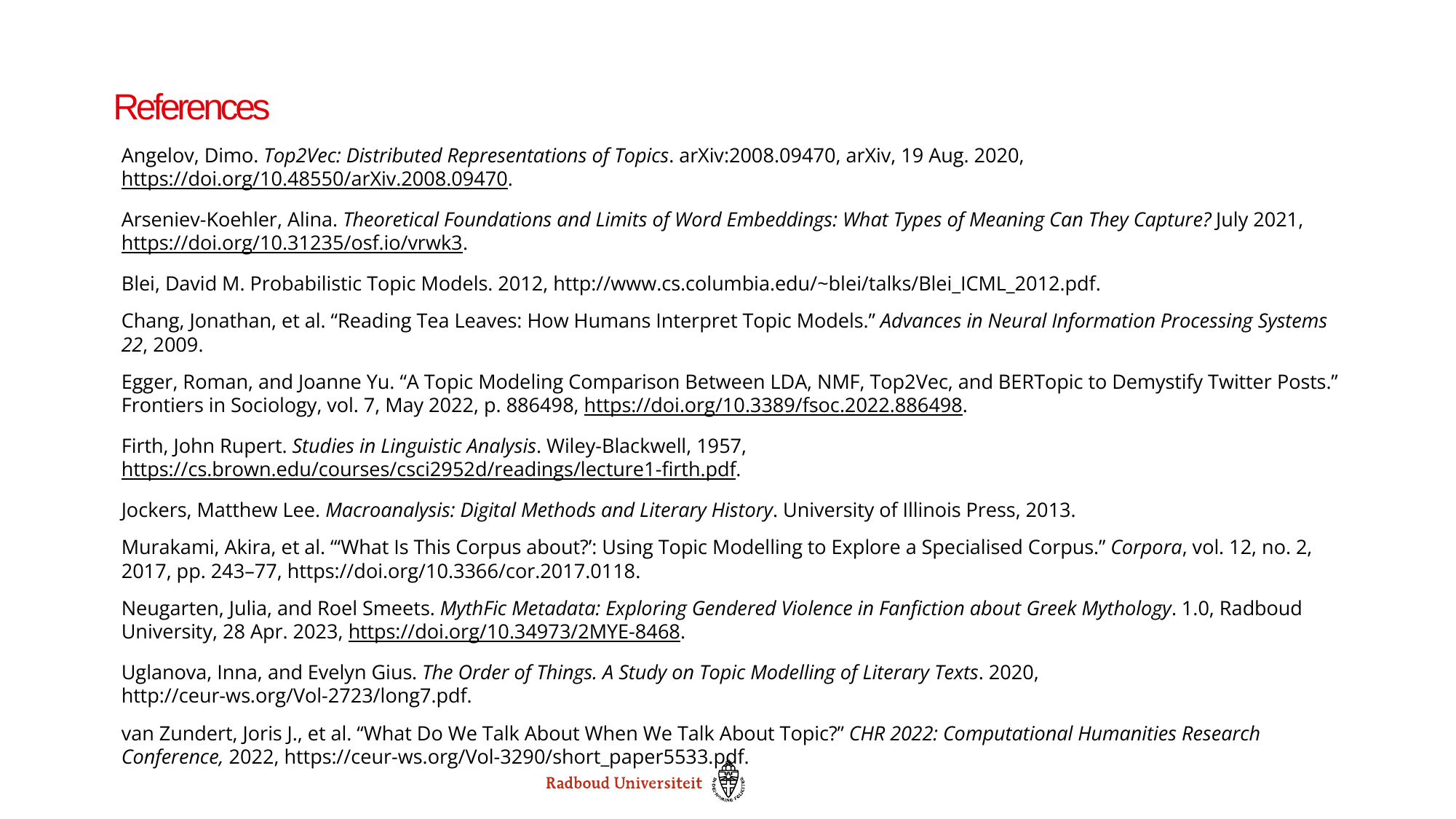

# References
Angelov, Dimo. Top2Vec: Distributed Representations of Topics. arXiv:2008.09470, arXiv, 19 Aug. 2020, https://doi.org/10.48550/arXiv.2008.09470.
Arseniev-Koehler, Alina. Theoretical Foundations and Limits of Word Embeddings: What Types of Meaning Can They Capture? July 2021, https://doi.org/10.31235/osf.io/vrwk3.
Blei, David M. Probabilistic Topic Models. 2012, http://www.cs.columbia.edu/~blei/talks/Blei_ICML_2012.pdf.
Chang, Jonathan, et al. “Reading Tea Leaves: How Humans Interpret Topic Models.” Advances in Neural Information Processing Systems 22, 2009.
Egger, Roman, and Joanne Yu. “A Topic Modeling Comparison Between LDA, NMF, Top2Vec, and BERTopic to Demystify Twitter Posts.” Frontiers in Sociology, vol. 7, May 2022, p. 886498, https://doi.org/10.3389/fsoc.2022.886498.
Firth, John Rupert. Studies in Linguistic Analysis. Wiley-Blackwell, 1957, https://cs.brown.edu/courses/csci2952d/readings/lecture1-firth.pdf.
Jockers, Matthew Lee. Macroanalysis: Digital Methods and Literary History. University of Illinois Press, 2013.
Murakami, Akira, et al. “‘What Is This Corpus about?’: Using Topic Modelling to Explore a Specialised Corpus.” Corpora, vol. 12, no. 2, 2017, pp. 243–77, https://doi.org/10.3366/cor.2017.0118.
Neugarten, Julia, and Roel Smeets. MythFic Metadata: Exploring Gendered Violence in Fanfiction about Greek Mythology. 1.0, Radboud University, 28 Apr. 2023, https://doi.org/10.34973/2MYE-8468.
Uglanova, Inna, and Evelyn Gius. The Order of Things. A Study on Topic Modelling of Literary Texts. 2020, http://ceur-ws.org/Vol-2723/long7.pdf.
van Zundert, Joris J., et al. “What Do We Talk About When We Talk About Topic?” CHR 2022: Computational Humanities Research Conference, 2022, https://ceur-ws.org/Vol-3290/short_paper5533.pdf.